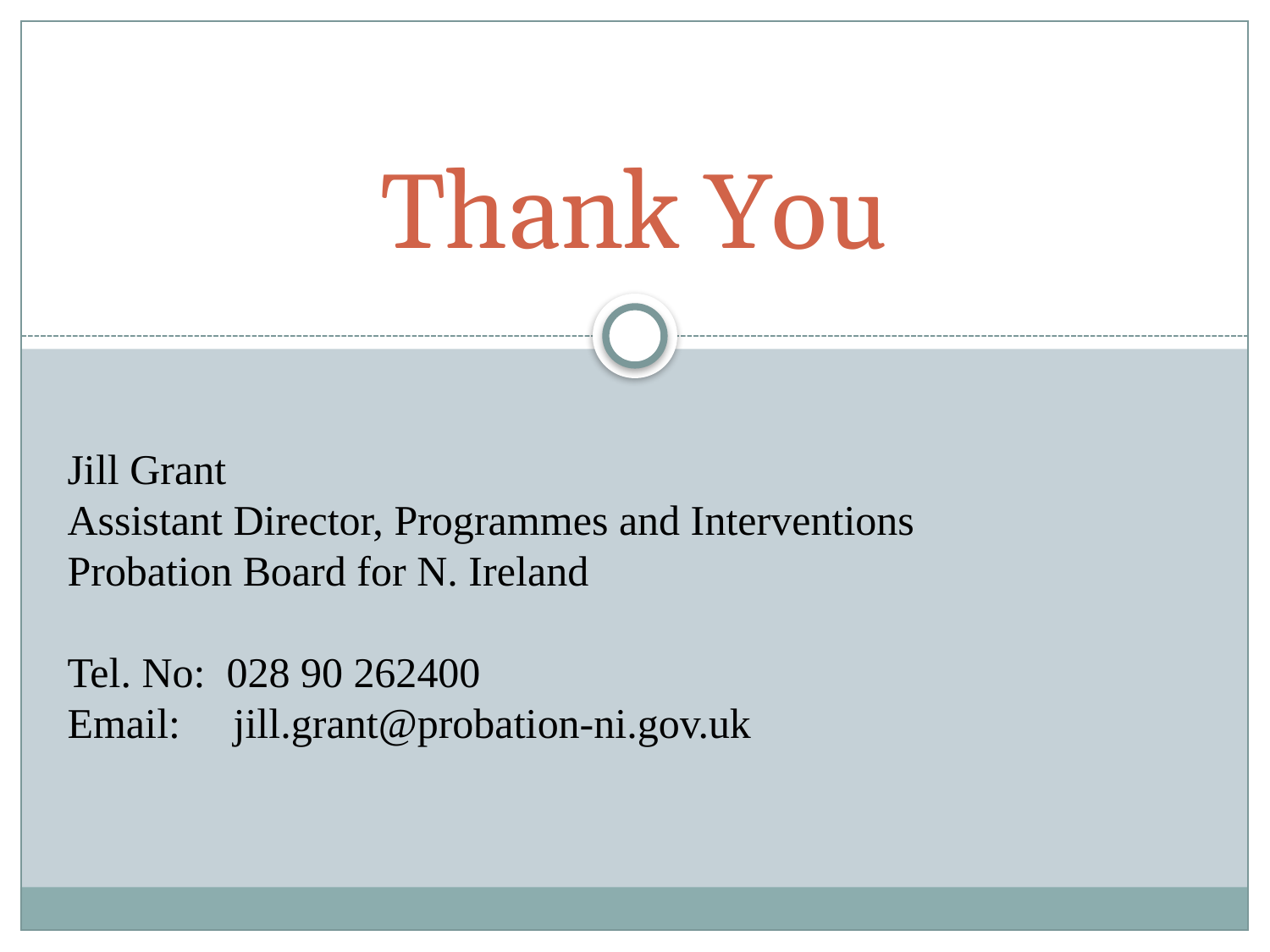

# Thank You
Jill Grant
Assistant Director, Programmes and Interventions
Probation Board for N. Ireland

Tel. No:  028 90 262400
Email:     jill.grant@probation-ni.gov.uk